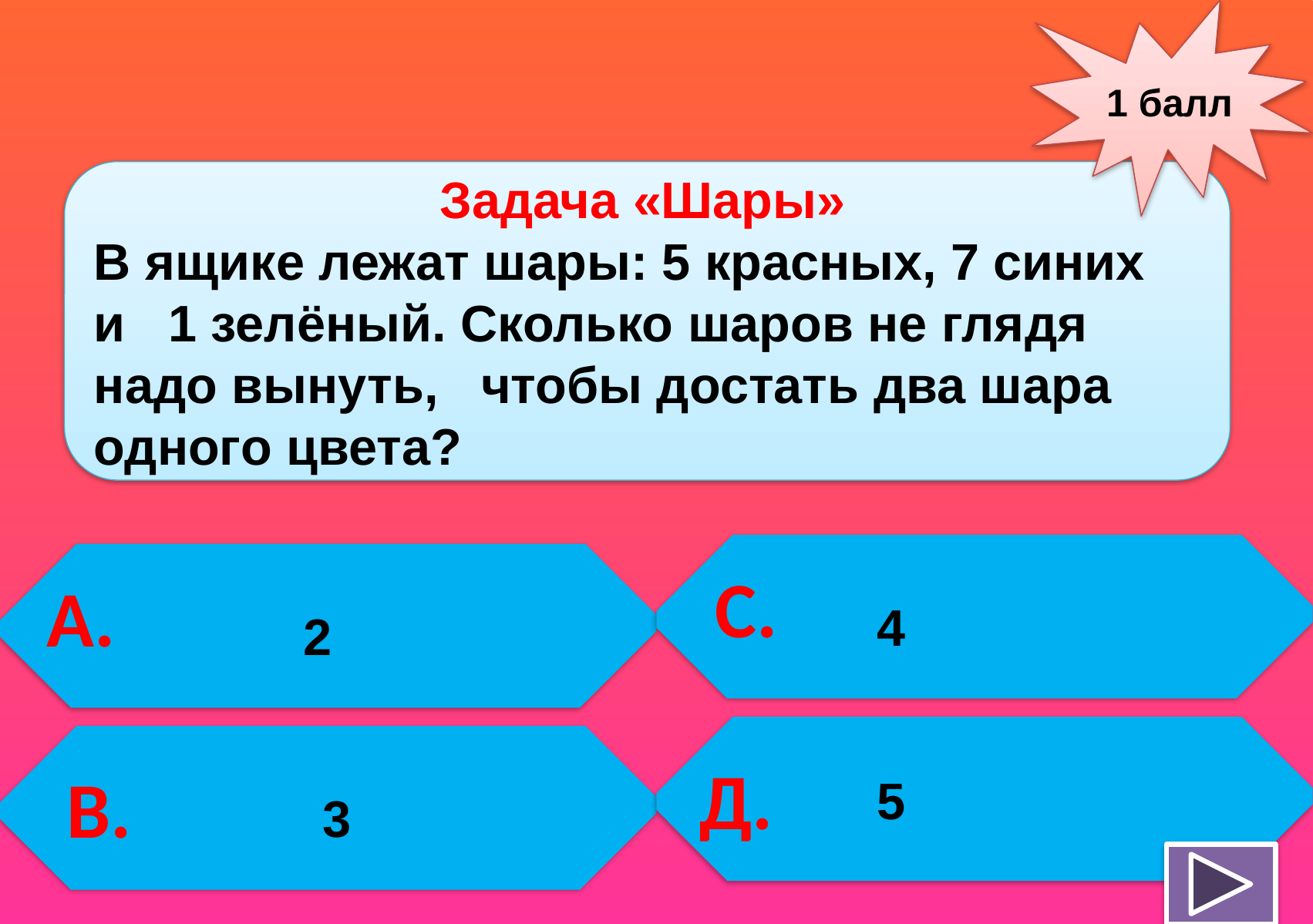

1 балл

Задача «Шары»
В ящике лежат шары: 5 красных, 7 синих и   1 зелёный. Сколько шаров не глядя надо вынуть,   чтобы достать два шара одного цвета?

С.

А.

4
2

Д.
В.
5

 3